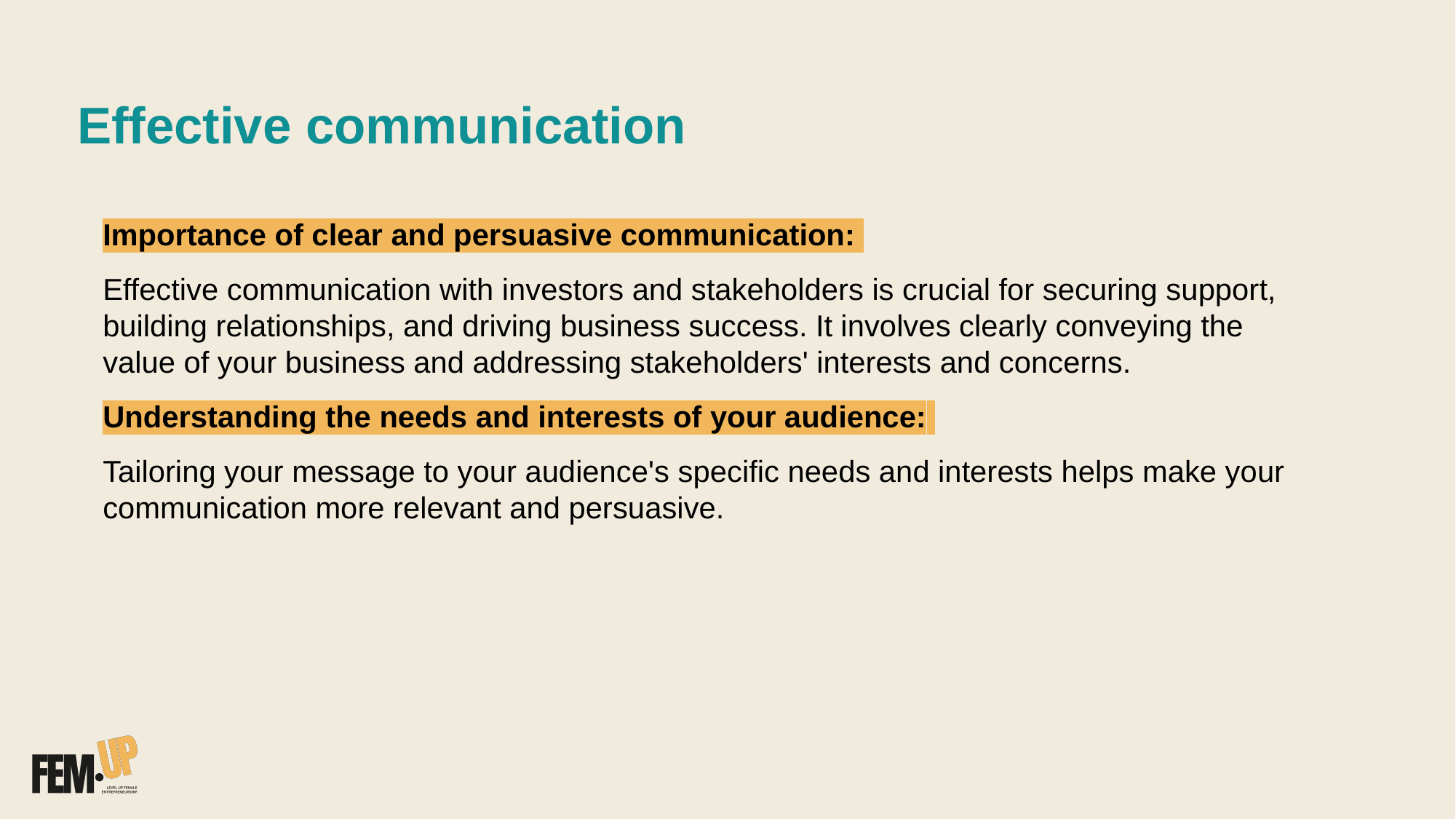

# Effective communication
Importance of clear and persuasive communication:
Effective communication with investors and stakeholders is crucial for securing support, building relationships, and driving business success. It involves clearly conveying the value of your business and addressing stakeholders' interests and concerns.
Understanding the needs and interests of your audience:
Tailoring your message to your audience's specific needs and interests helps make your communication more relevant and persuasive.